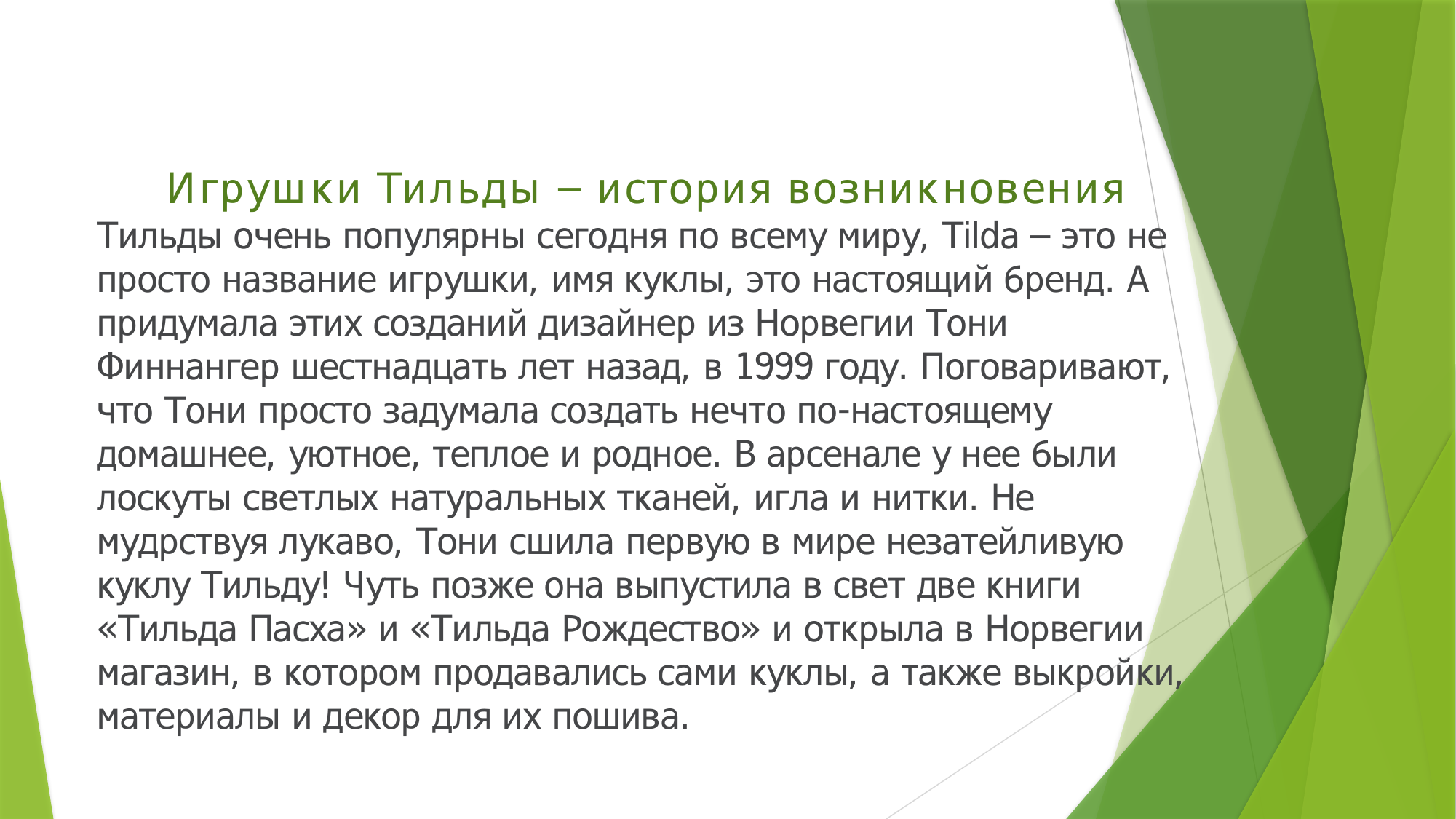

Игрушки Тильды – история возникновения
Тильды очень популярны сегодня по всему миру, Tilda – это не просто название игрушки, имя куклы, это настоящий бренд. А придумала этих созданий дизайнер из Норвегии Тони Финнангер шестнадцать лет назад, в 1999 году. Поговаривают, что Тони просто задумала создать нечто по-настоящему домашнее, уютное, теплое и родное. В арсенале у нее были лоскуты светлых натуральных тканей, игла и нитки. Не мудрствуя лукаво, Тони сшила первую в мире незатейливую куклу Тильду! Чуть позже она выпустила в свет две книги «Тильда Пасха» и «Тильда Рождество» и открыла в Норвегии магазин, в котором продавались сами куклы, а также выкройки, материалы и декор для их пошива.